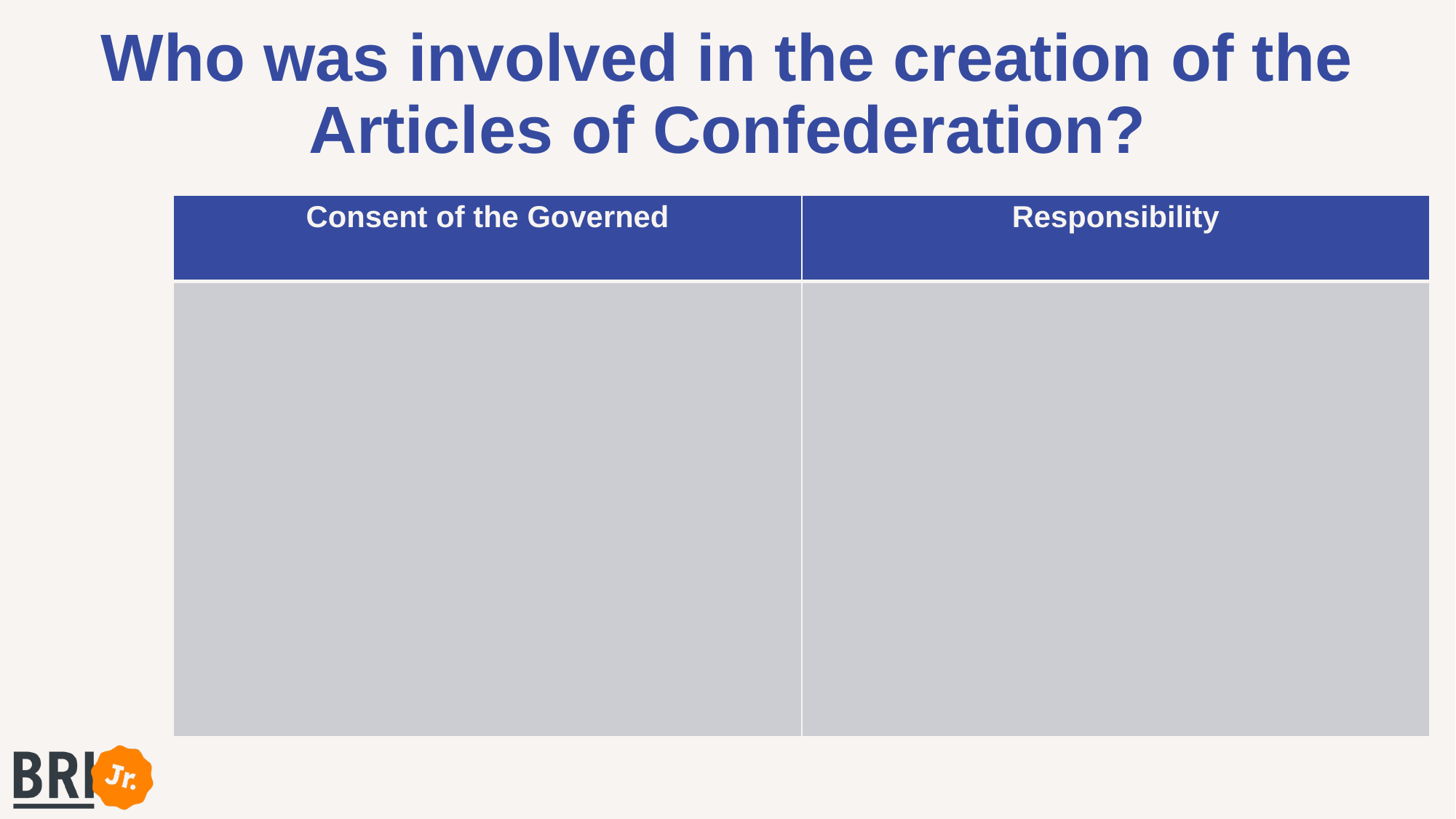

# Who was involved in the creation of the Articles of Confederation?
| Consent of the Governed | Responsibility |
| --- | --- |
|  |  |